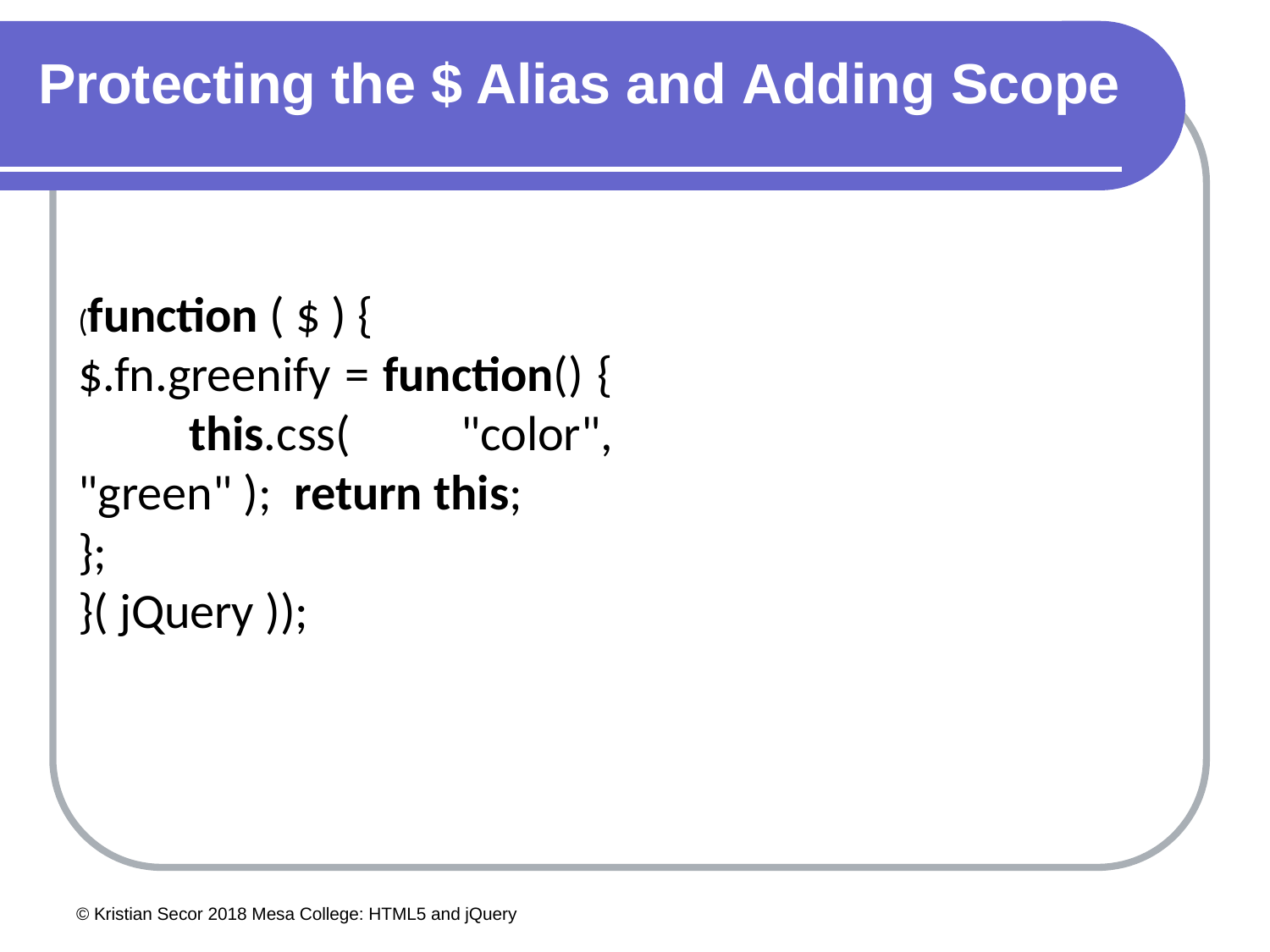

# Protecting the $ Alias and Adding Scope
(function ( $ ) {
$.fn.greenify = function() {  this.css( "color", "green" );  return this;
};
}( jQuery ));
© Kristian Secor 2018 Mesa College: HTML5 and jQuery